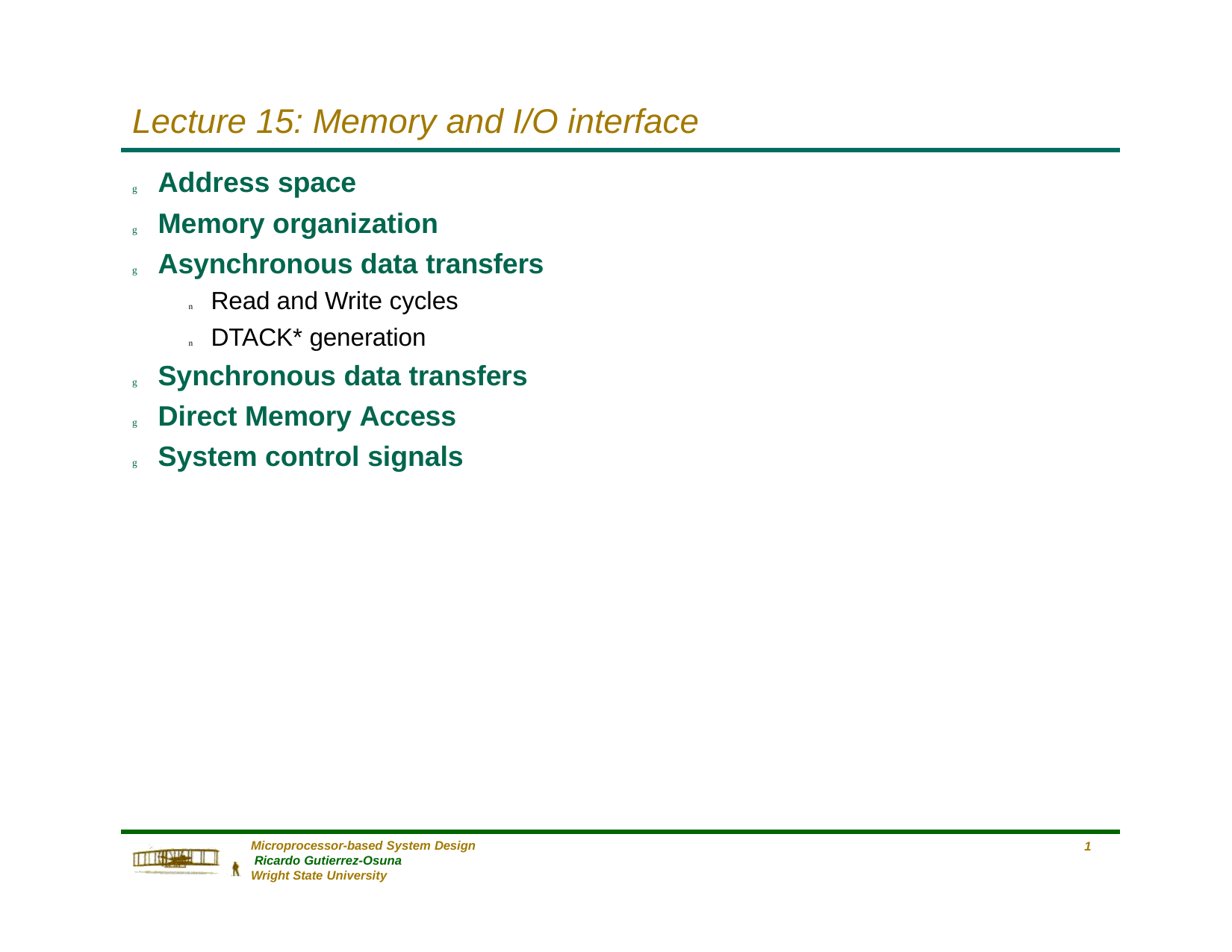

# Lecture 15: Memory and I/O interface
g Address space
g Memory organization
g Asynchronous data transfers
n Read and Write cycles
n DTACK* generation
g Synchronous data transfers
g Direct Memory Access
g System control signals
Microprocessor-based System Design  Ricardo Gutierrez-Osuna
Wright State University
1